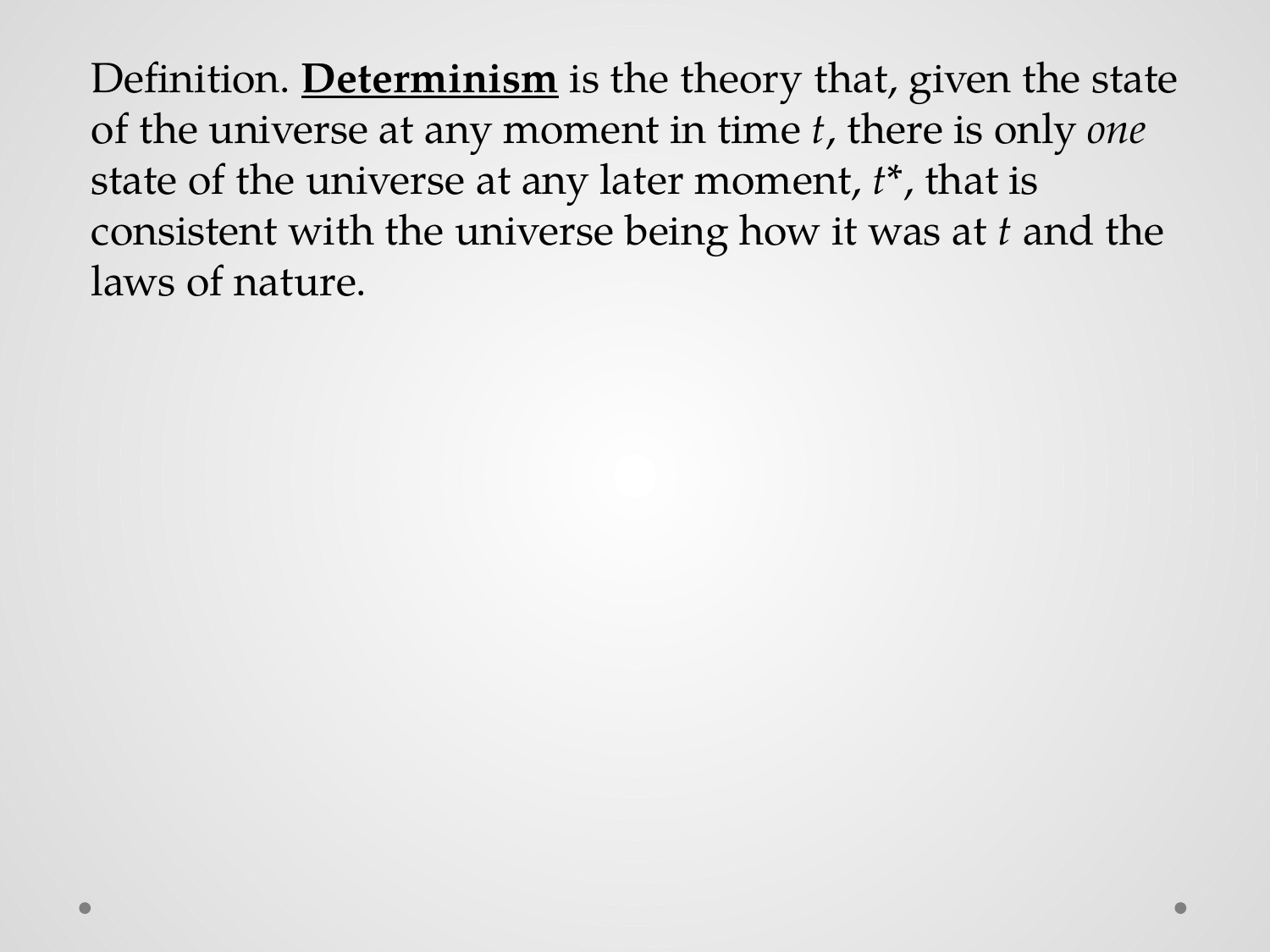

Definition. Determinism is the theory that, given the state of the universe at any moment in time t, there is only one state of the universe at any later moment, t*, that is consistent with the universe being how it was at t and the laws of nature.